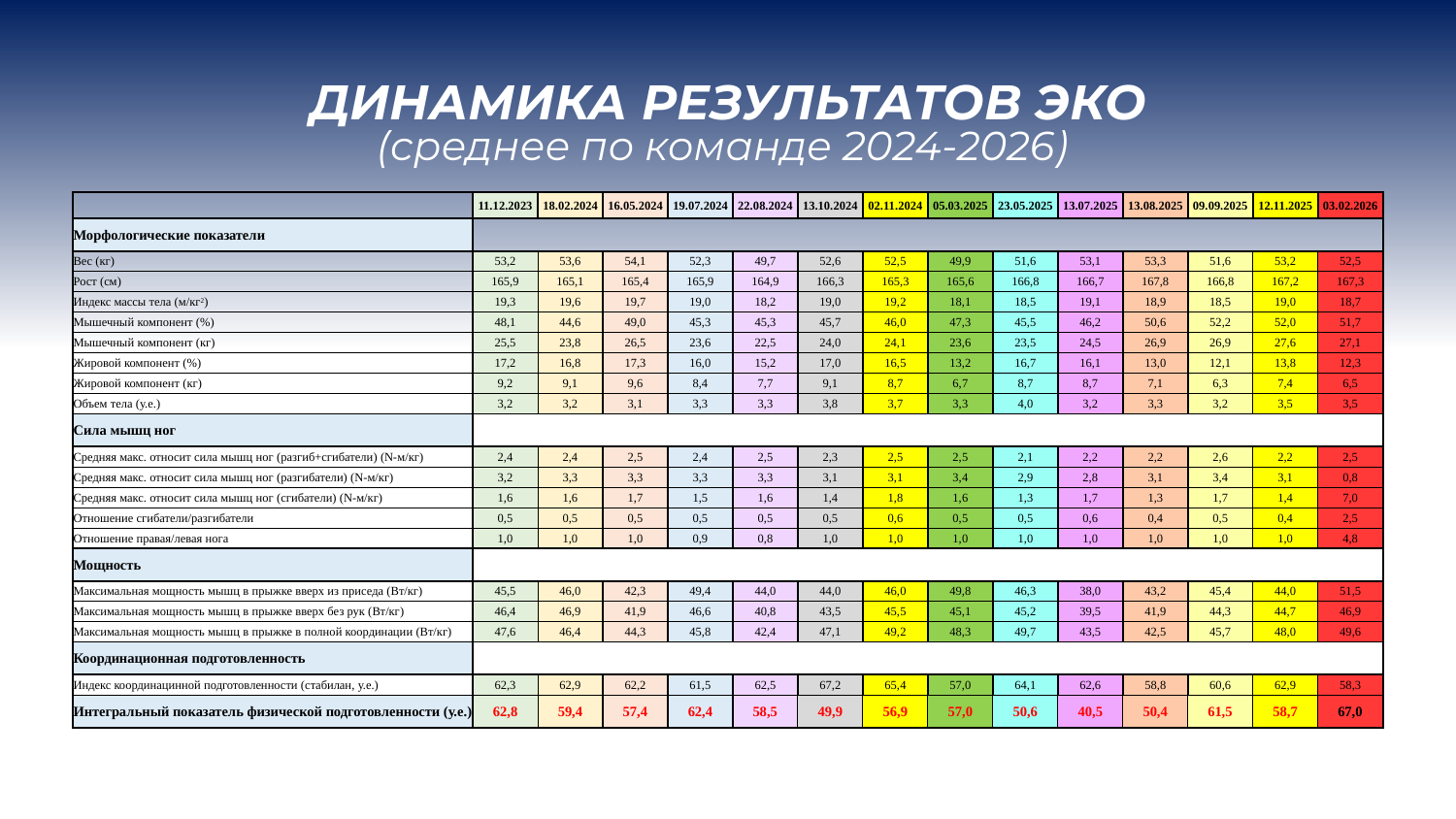

ДИНАМИКА РЕЗУЛЬТАТОВ ЭКО
(среднее по команде 2024-2026)
|  | 11.12.2023 | 18.02.2024 | 16.05.2024 | 19.07.2024 | 22.08.2024 | 13.10.2024 | 02.11.2024 | 05.03.2025 | 23.05.2025 | 13.07.2025 | 13.08.2025 | 09.09.2025 | 12.11.2025 | 03.02.2026 |
| --- | --- | --- | --- | --- | --- | --- | --- | --- | --- | --- | --- | --- | --- | --- |
| Морфологические показатели |  |  |  |  |  |  |  |  |  |  |  |  |  |  |
| Вес (кг) | 53,2 | 53,6 | 54,1 | 52,3 | 49,7 | 52,6 | 52,5 | 49,9 | 51,6 | 53,1 | 53,3 | 51,6 | 53,2 | 52,5 |
| Рост (см) | 165,9 | 165,1 | 165,4 | 165,9 | 164,9 | 166,3 | 165,3 | 165,6 | 166,8 | 166,7 | 167,8 | 166,8 | 167,2 | 167,3 |
| Индекс массы тела (м/кг2) | 19,3 | 19,6 | 19,7 | 19,0 | 18,2 | 19,0 | 19,2 | 18,1 | 18,5 | 19,1 | 18,9 | 18,5 | 19,0 | 18,7 |
| Мышечный компонент (%) | 48,1 | 44,6 | 49,0 | 45,3 | 45,3 | 45,7 | 46,0 | 47,3 | 45,5 | 46,2 | 50,6 | 52,2 | 52,0 | 51,7 |
| Мышечный компонент (кг) | 25,5 | 23,8 | 26,5 | 23,6 | 22,5 | 24,0 | 24,1 | 23,6 | 23,5 | 24,5 | 26,9 | 26,9 | 27,6 | 27,1 |
| Жировой компонент (%) | 17,2 | 16,8 | 17,3 | 16,0 | 15,2 | 17,0 | 16,5 | 13,2 | 16,7 | 16,1 | 13,0 | 12,1 | 13,8 | 12,3 |
| Жировой компонент (кг) | 9,2 | 9,1 | 9,6 | 8,4 | 7,7 | 9,1 | 8,7 | 6,7 | 8,7 | 8,7 | 7,1 | 6,3 | 7,4 | 6,5 |
| Объем тела (у.е.) | 3,2 | 3,2 | 3,1 | 3,3 | 3,3 | 3,8 | 3,7 | 3,3 | 4,0 | 3,2 | 3,3 | 3,2 | 3,5 | 3,5 |
| Сила мышц ног |  |  |  |  |  |  |  |  |  |  |  |  |  |  |
| Средняя макс. относит сила мышц ног (разгиб+сгибатели) (N-м/кг) | 2,4 | 2,4 | 2,5 | 2,4 | 2,5 | 2,3 | 2,5 | 2,5 | 2,1 | 2,2 | 2,2 | 2,6 | 2,2 | 2,5 |
| Средняя макс. относит сила мышц ног (разгибатели) (N-м/кг) | 3,2 | 3,3 | 3,3 | 3,3 | 3,3 | 3,1 | 3,1 | 3,4 | 2,9 | 2,8 | 3,1 | 3,4 | 3,1 | 0,8 |
| Средняя макс. относит сила мышц ног (сгибатели) (N-м/кг) | 1,6 | 1,6 | 1,7 | 1,5 | 1,6 | 1,4 | 1,8 | 1,6 | 1,3 | 1,7 | 1,3 | 1,7 | 1,4 | 7,0 |
| Отношение сгибатели/разгибатели | 0,5 | 0,5 | 0,5 | 0,5 | 0,5 | 0,5 | 0,6 | 0,5 | 0,5 | 0,6 | 0,4 | 0,5 | 0,4 | 2,5 |
| Отношение правая/левая нога | 1,0 | 1,0 | 1,0 | 0,9 | 0,8 | 1,0 | 1,0 | 1,0 | 1,0 | 1,0 | 1,0 | 1,0 | 1,0 | 4,8 |
| Мощность |  |  |  |  |  |  |  |  |  |  |  |  |  |  |
| Максимальная мощность мышц в прыжке вверх из приседа (Вт/кг) | 45,5 | 46,0 | 42,3 | 49,4 | 44,0 | 44,0 | 46,0 | 49,8 | 46,3 | 38,0 | 43,2 | 45,4 | 44,0 | 51,5 |
| Максимальная мощность мышц в прыжке вверх без рук (Вт/кг) | 46,4 | 46,9 | 41,9 | 46,6 | 40,8 | 43,5 | 45,5 | 45,1 | 45,2 | 39,5 | 41,9 | 44,3 | 44,7 | 46,9 |
| Максимальная мощность мышц в прыжке в полной координации (Вт/кг) | 47,6 | 46,4 | 44,3 | 45,8 | 42,4 | 47,1 | 49,2 | 48,3 | 49,7 | 43,5 | 42,5 | 45,7 | 48,0 | 49,6 |
| Координационная подготовленность |  |  |  |  |  |  |  |  |  |  |  |  |  |  |
| Индекс координацинной подготовленности (стабилан, у.е.) | 62,3 | 62,9 | 62,2 | 61,5 | 62,5 | 67,2 | 65,4 | 57,0 | 64,1 | 62,6 | 58,8 | 60,6 | 62,9 | 58,3 |
| Интегральный показатель физической подготовленности (у.е.) | 62,8 | 59,4 | 57,4 | 62,4 | 58,5 | 49,9 | 56,9 | 57,0 | 50,6 | 40,5 | 50,4 | 61,5 | 58,7 | 67,0 |